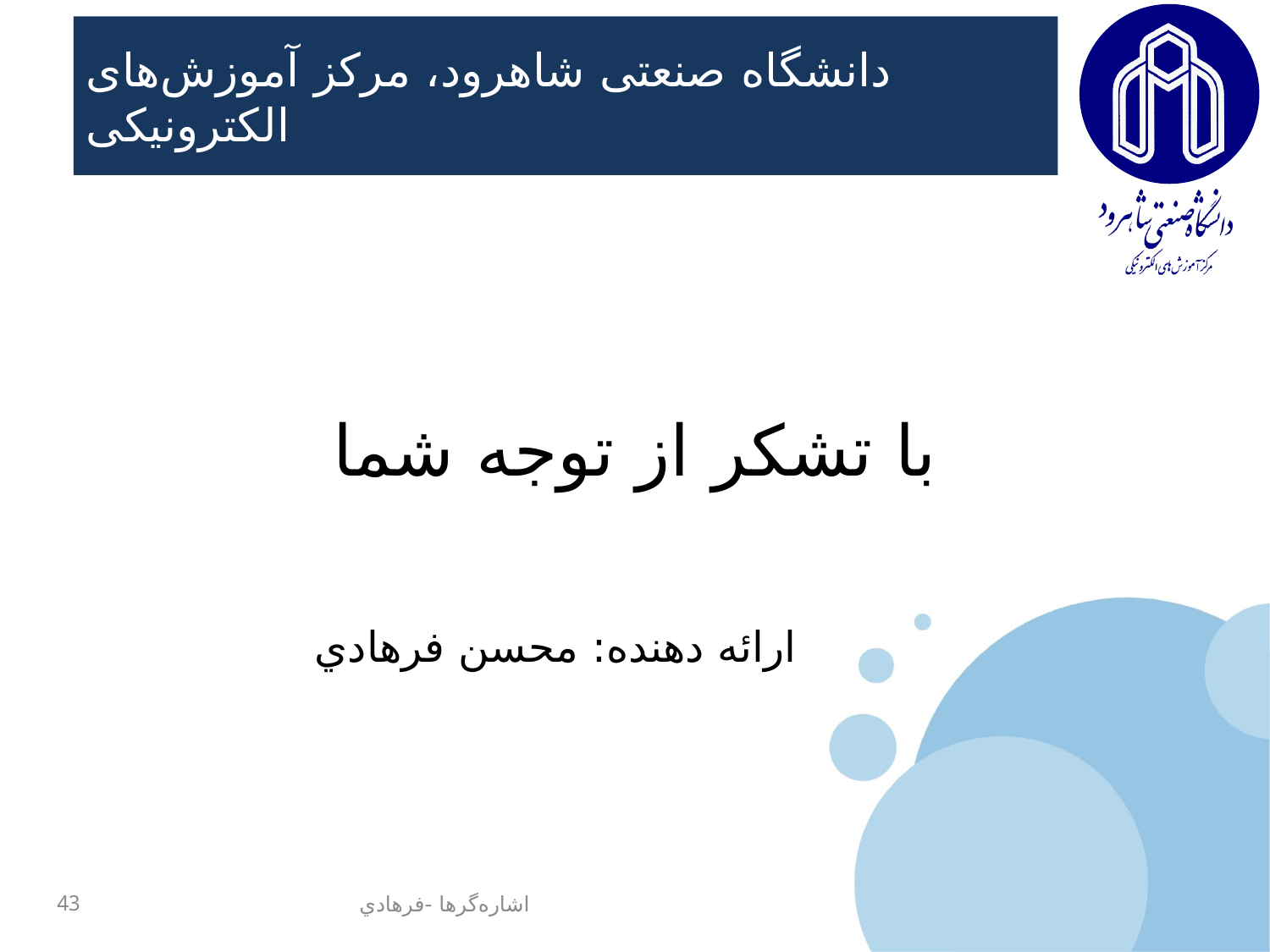

ارائه دهنده: محسن فرهادي

43
اشاره‌گرها -فرهادي